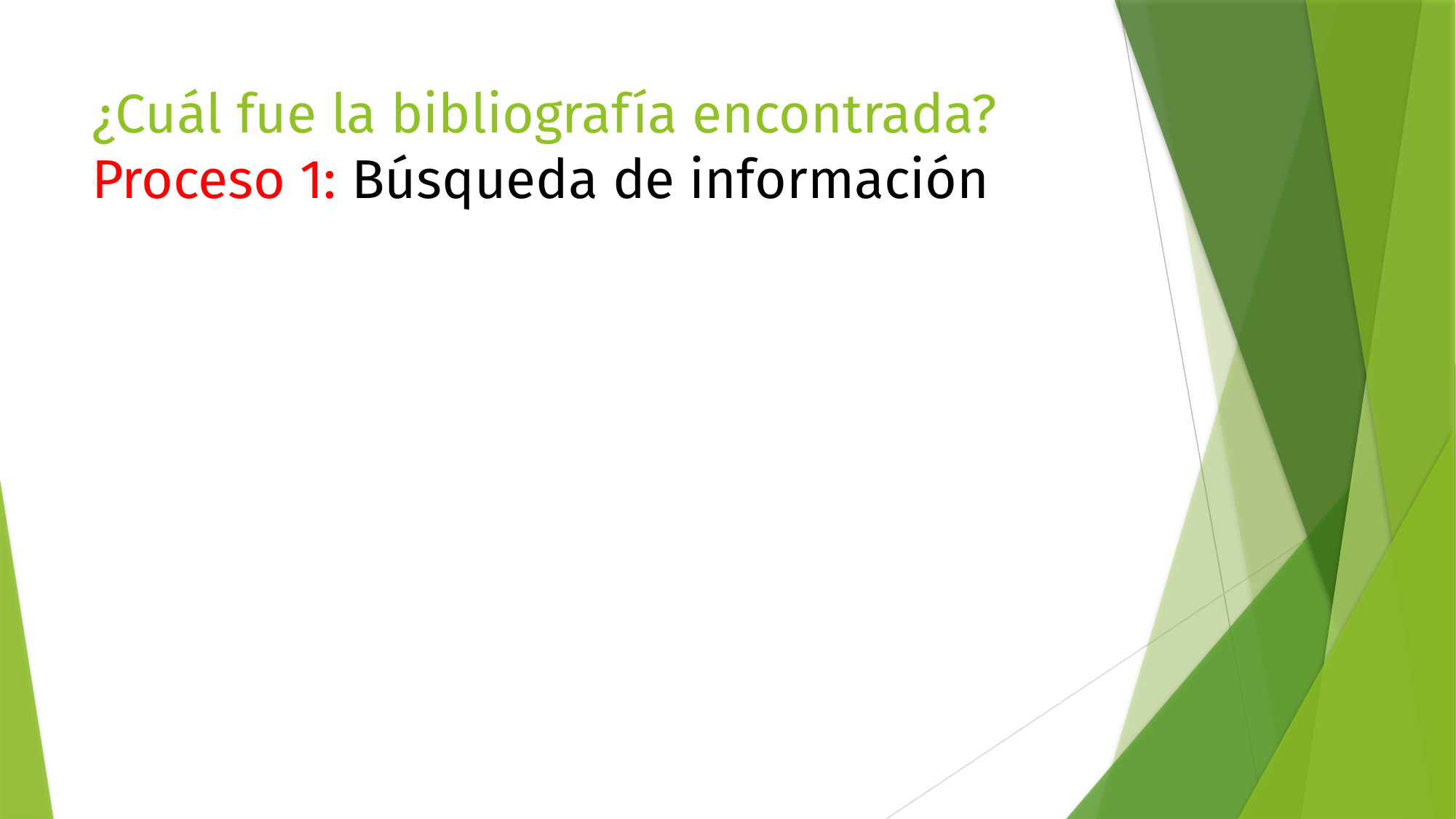

# ¿Cuál fue la bibliografía encontrada? Proceso 1: Búsqueda de información